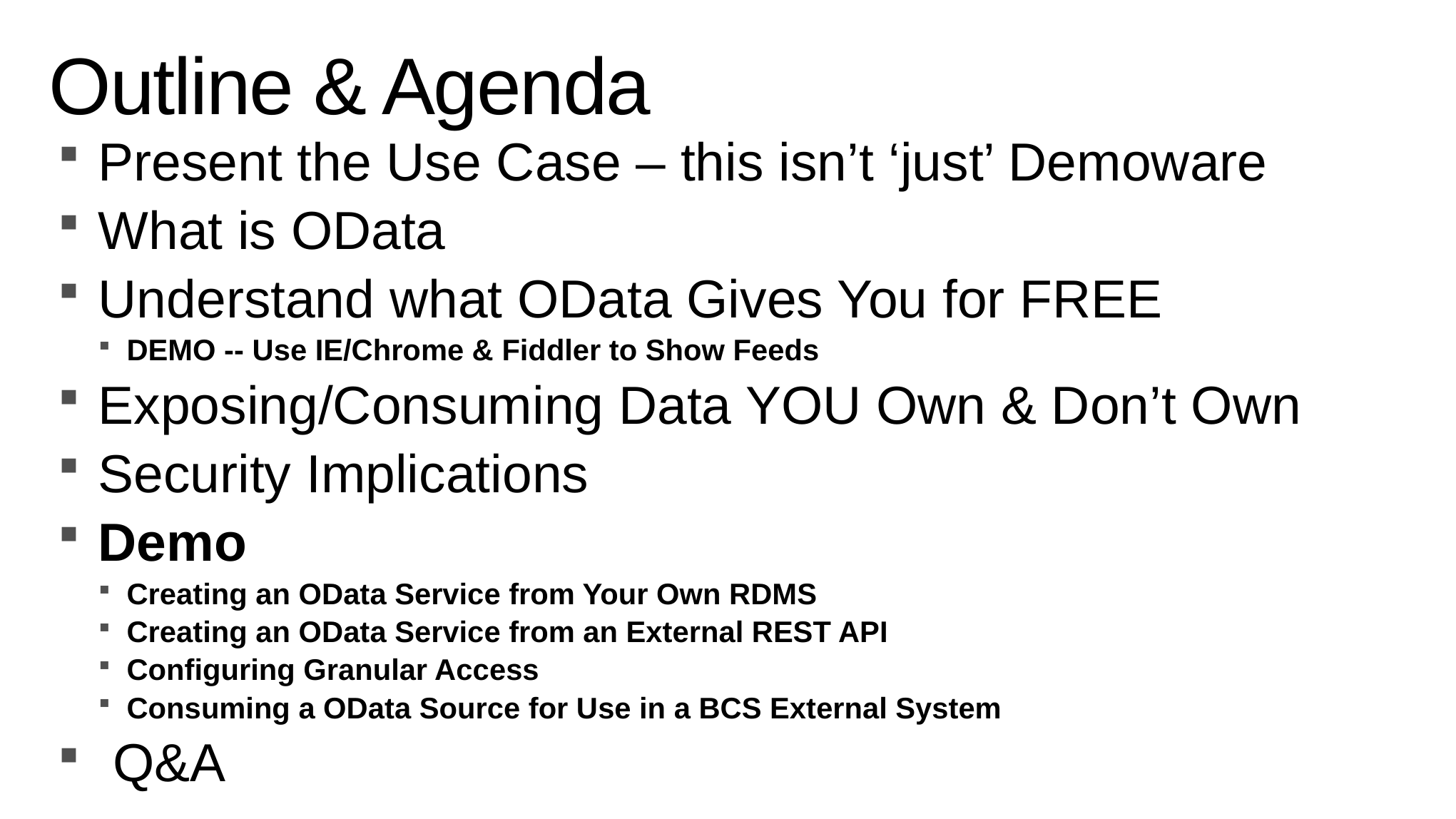

# Outline & Agenda
Present the Use Case – this isn’t ‘just’ Demoware
What is OData
Understand what OData Gives You for FREE
DEMO -- Use IE/Chrome & Fiddler to Show Feeds
Exposing/Consuming Data YOU Own & Don’t Own
Security Implications
Demo
Creating an OData Service from Your Own RDMS
Creating an OData Service from an External REST API
Configuring Granular Access
Consuming a OData Source for Use in a BCS External System
 Q&A